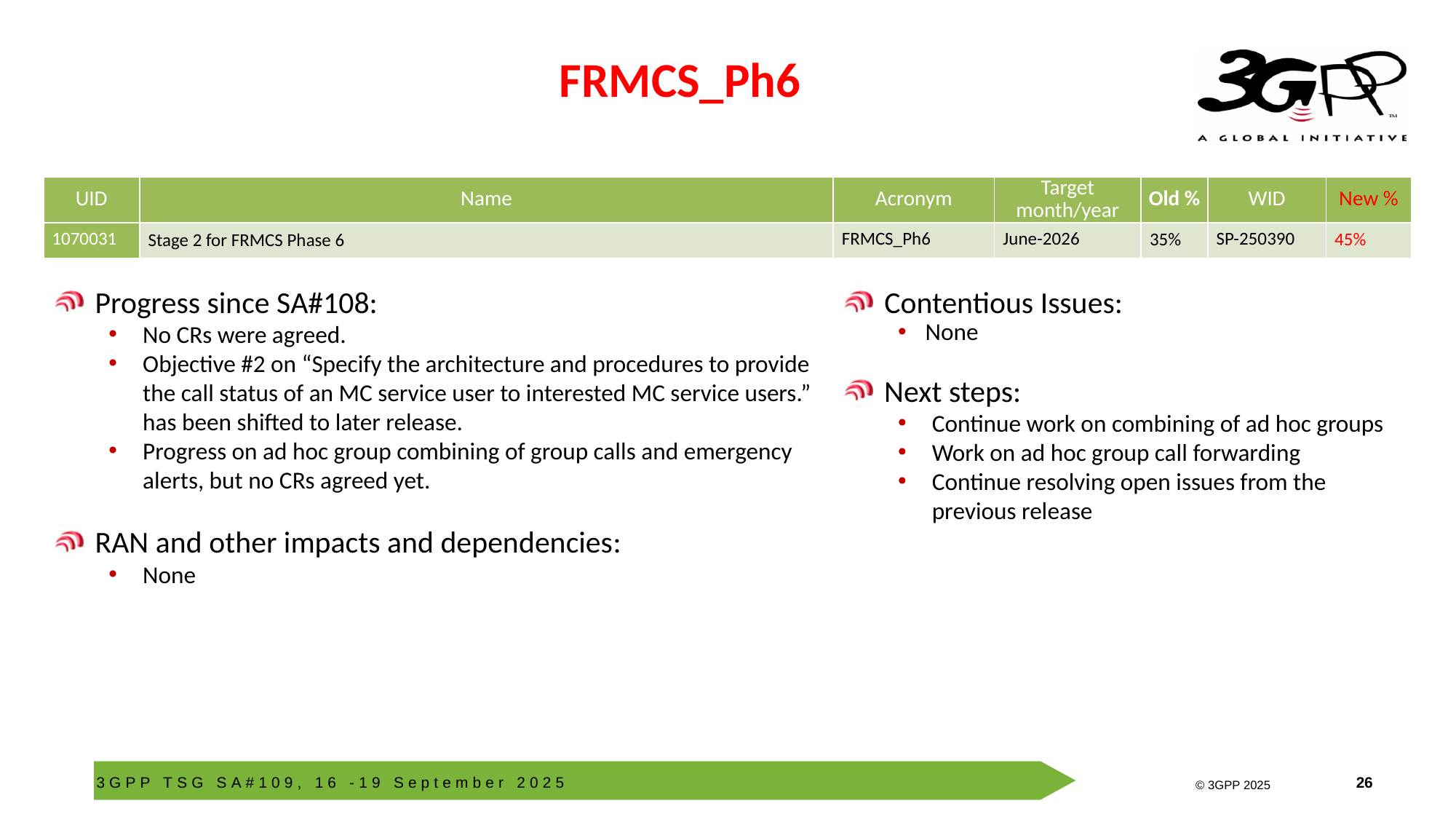

# FRMCS_Ph6
| UID | Name | Acronym | Target month/year | Old % | WID | New % |
| --- | --- | --- | --- | --- | --- | --- |
| 1070031 | Stage 2 for FRMCS Phase 6 | FRMCS\_Ph6 | June-2026 | 35% | SP-250390 | 45% |
Progress since SA#108:
No CRs were agreed.
Objective #2 on “Specify the architecture and procedures to provide the call status of an MC service user to interested MC service users.” has been shifted to later release.
Progress on ad hoc group combining of group calls and emergency alerts, but no CRs agreed yet.

RAN and other impacts and dependencies:
None
Contentious Issues:
None

Next steps:
Continue work on combining of ad hoc groups
Work on ad hoc group call forwarding
Continue resolving open issues from the previous release